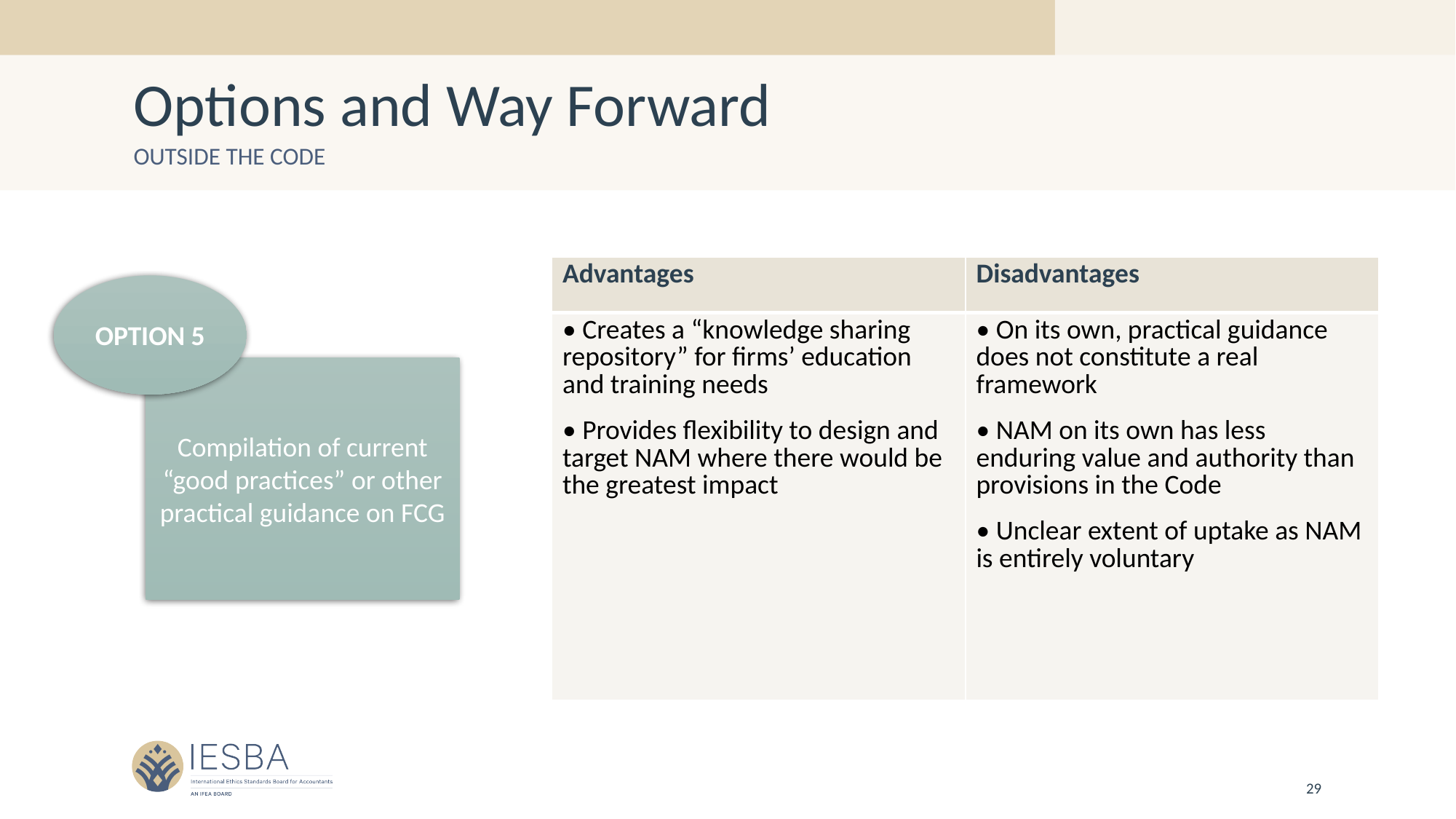

# Options and Way Forward
OUTSIDE THE CODE
| Advantages | Disadvantages |
| --- | --- |
| • Creates a “knowledge sharing repository” for firms’ education and training needs • Provides flexibility to design and target NAM where there would be the greatest impact | • On its own, practical guidance does not constitute a real framework • NAM on its own has less enduring value and authority than provisions in the Code • Unclear extent of uptake as NAM is entirely voluntary |
OPTION 5
Compilation of current “good practices” or other practical guidance on FCG
29